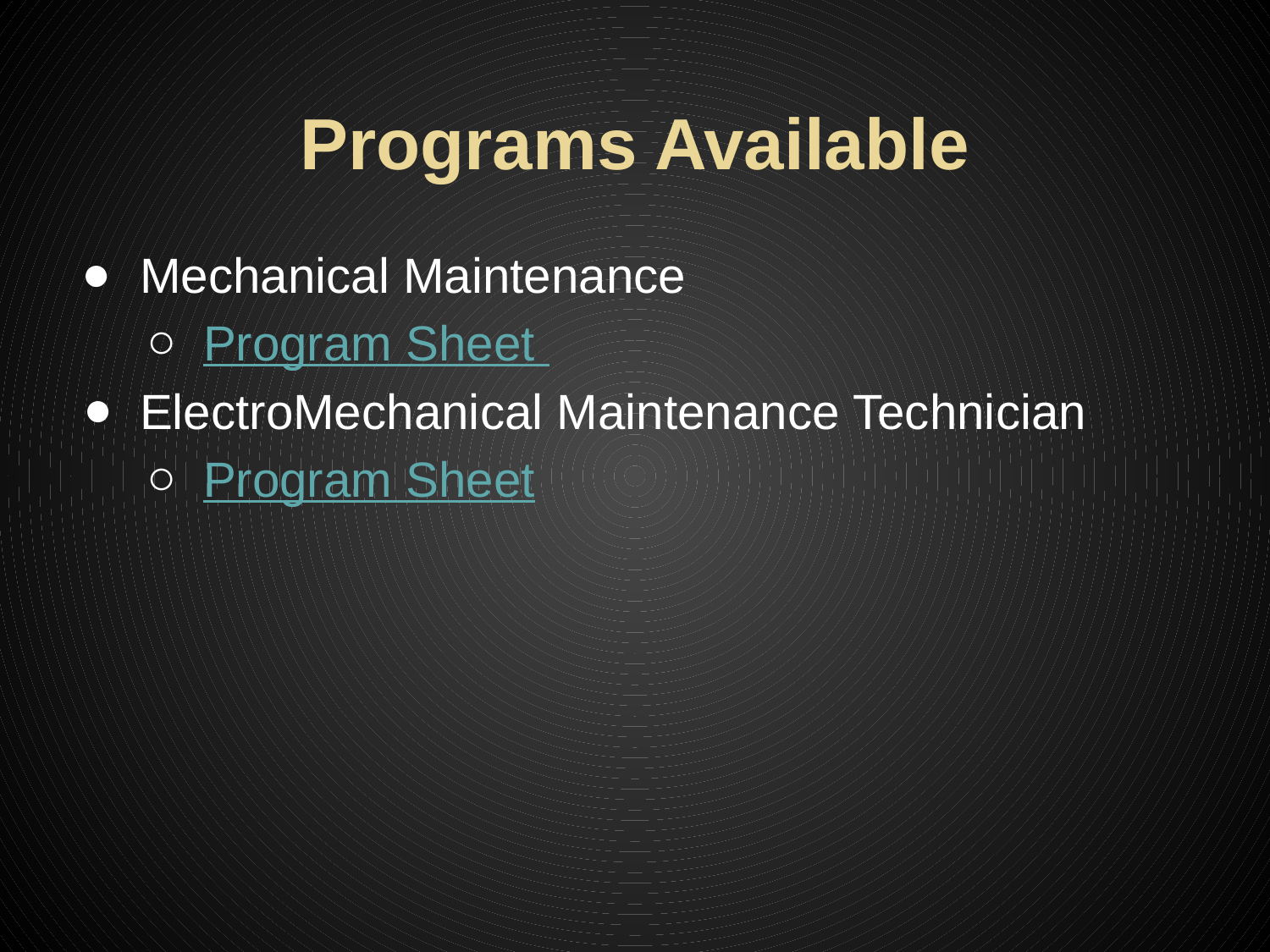

# Programs Available
Mechanical Maintenance
Program Sheet
ElectroMechanical Maintenance Technician
Program Sheet